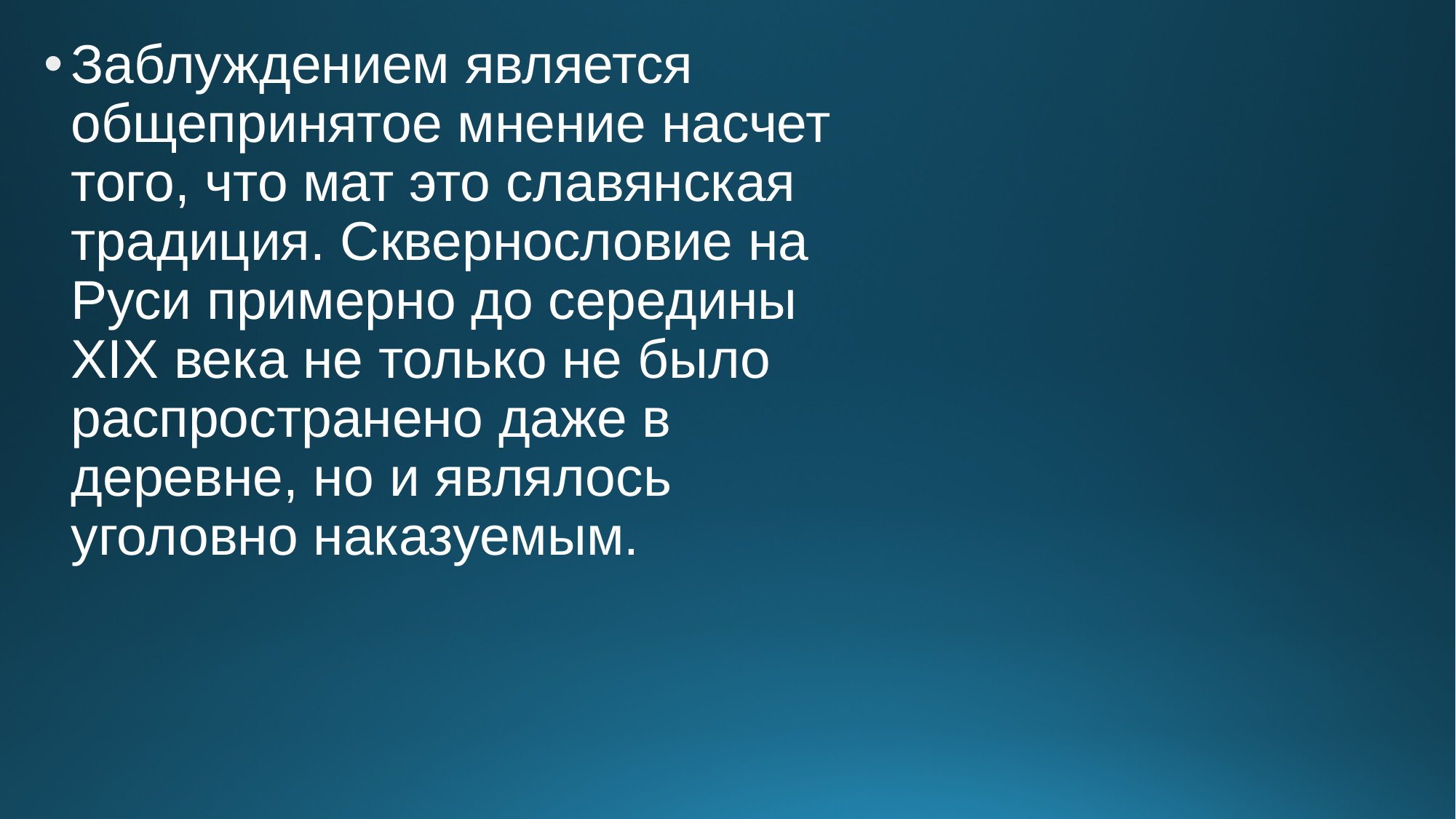

Заблуждением является общепринятое мнение насчет того, что мат это славянская традиция. Сквернословие на Руси примерно до середины XIX века не только не было распространено даже в деревне, но и являлось уголовно наказуемым.